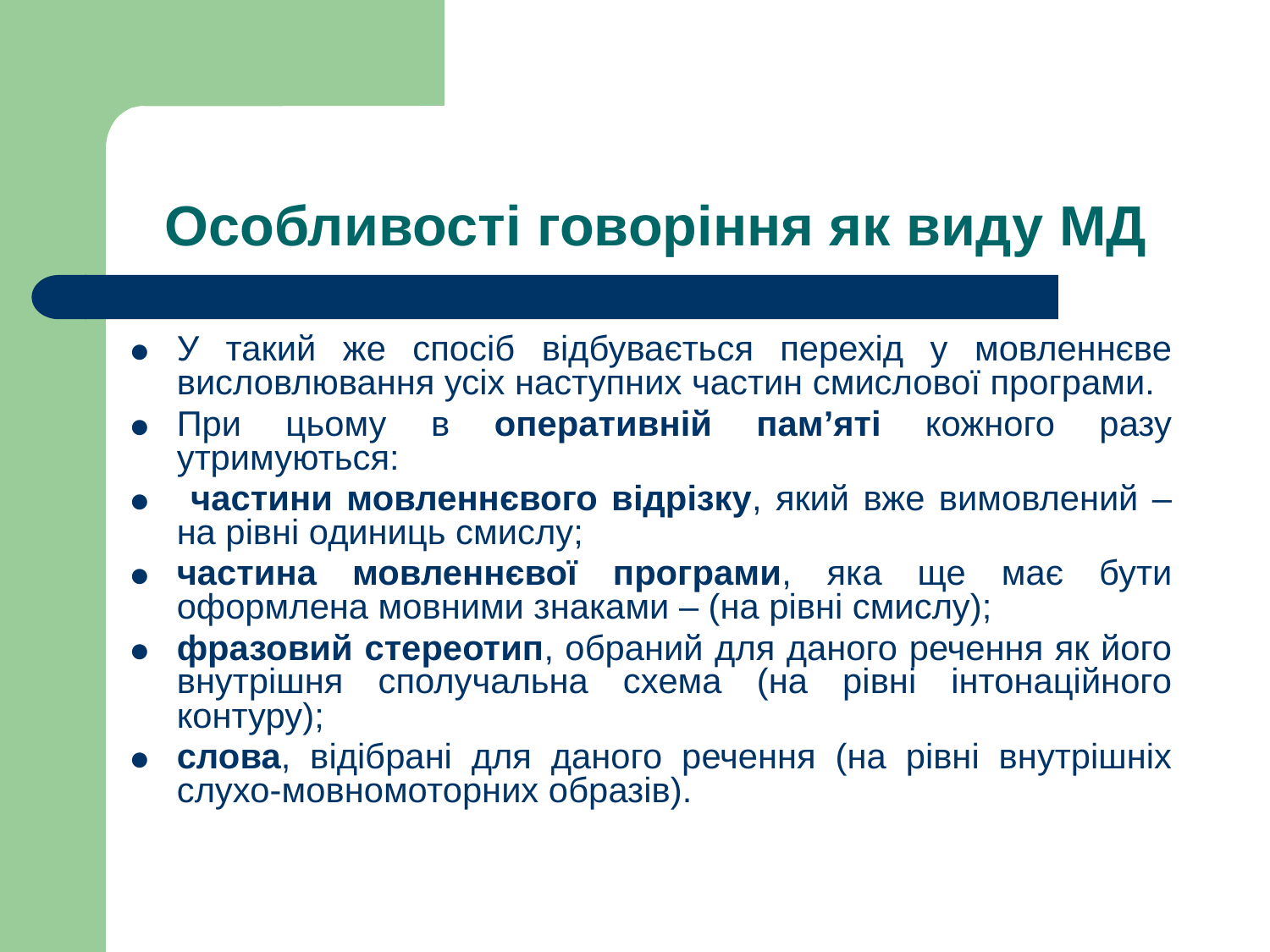

# Особливості говоріння як виду МД
У такий же спосіб відбувається перехід у мовленнєве висловлювання усіх наступних частин смислової програми.
При цьому в оперативній пам’яті кожного разу утримуються:
 частини мовленнєвого відрізку, який вже вимовлений – на рівні одиниць смислу;
частина мовленнєвої програми, яка ще має бути оформлена мовними знаками – (на рівні смислу);
фразовий стереотип, обраний для даного речення як його внутрішня сполучальна схема (на рівні інтонаційного контуру);
слова, відібрані для даного речення (на рівні внутрішніх слухо-мовномоторних образів).